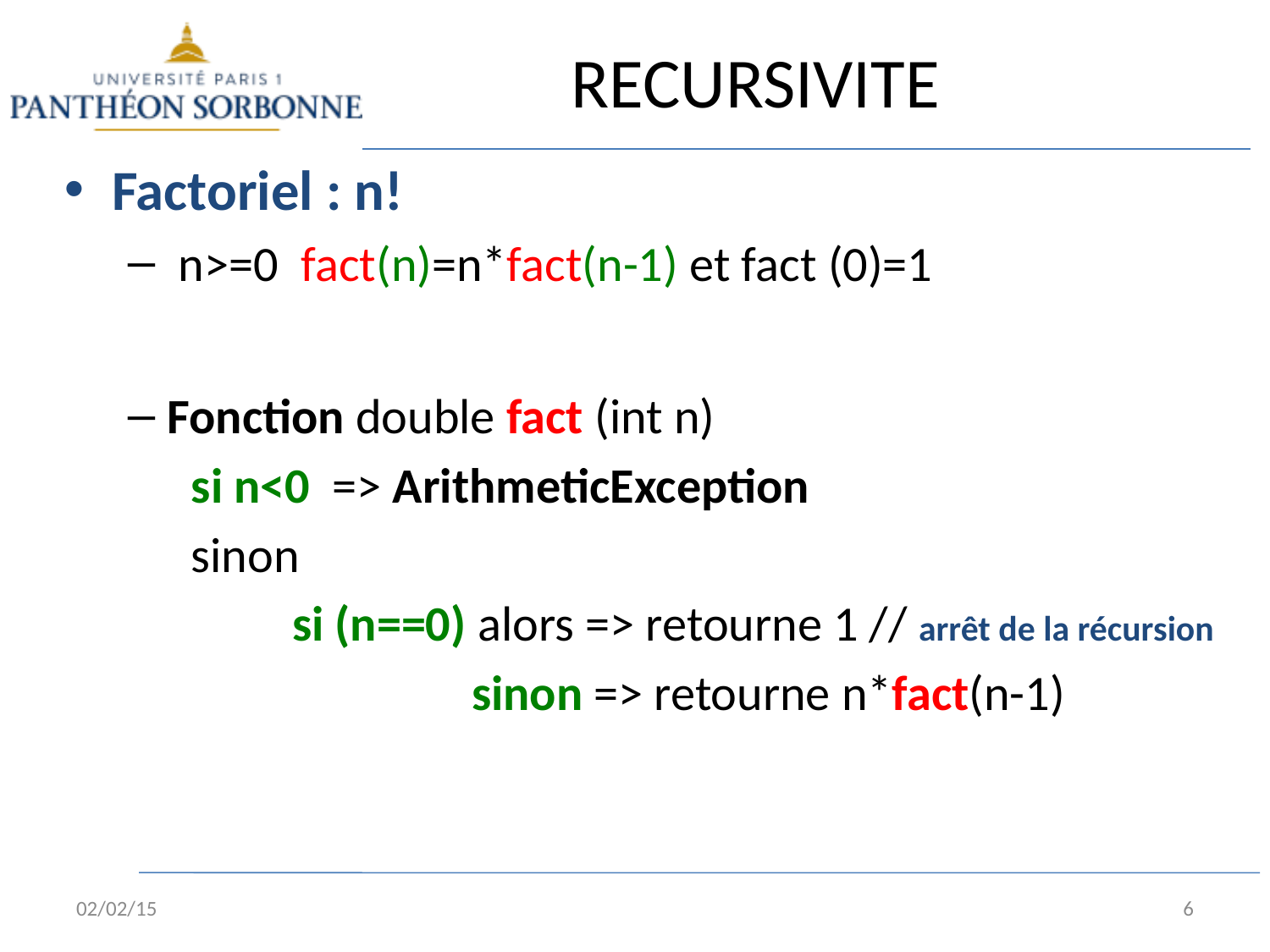

# RECURSIVITE
Factoriel : n!
 n>=0  fact(n)=n*fact(n-1) et fact (0)=1

Fonction double fact (int n)
si n<0  => ArithmeticException
sinon
         si (n==0) alors => retourne 1 // arrêt de la récursion
                         sinon => retourne n*fact(n-1)

02/02/15
6